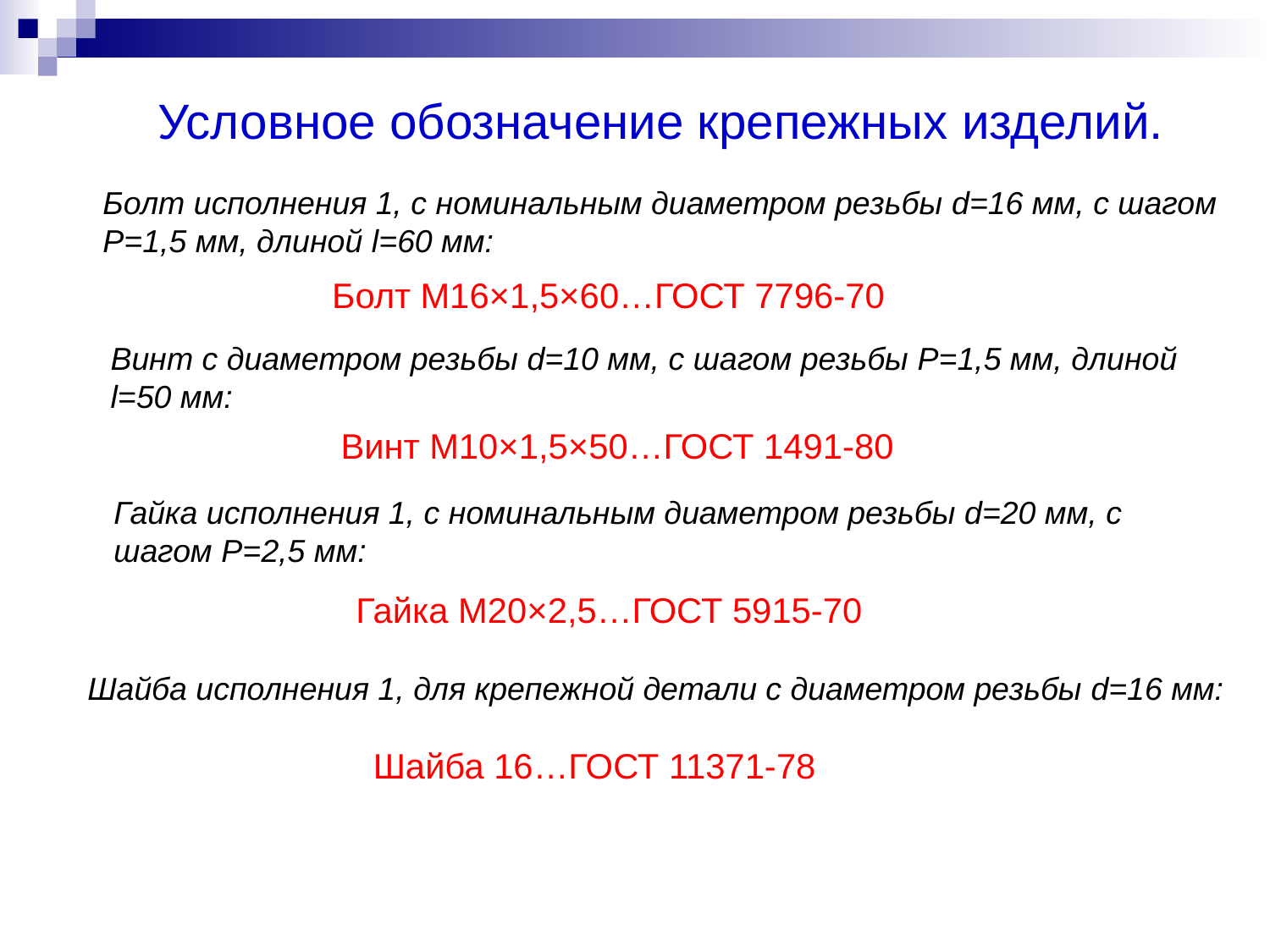

Условное обозначение крепежных изделий.
Болт исполнения 1, с номинальным диаметром резьбы d=16 мм, с шагом
P=1,5 мм, длиной l=60 мм:
Болт М16×1,5×60…ГОСТ 7796-70
Винт с диаметром резьбы d=10 мм, с шагом резьбы P=1,5 мм, длиной
l=50 мм:
Винт М10×1,5×50…ГОСТ 1491-80
Гайка исполнения 1, с номинальным диаметром резьбы d=20 мм, с
шагом P=2,5 мм:
Гайка М20×2,5…ГОСТ 5915-70
Шайба исполнения 1, для крепежной детали с диаметром резьбы d=16 мм:
Шайба 16…ГОСТ 11371-78